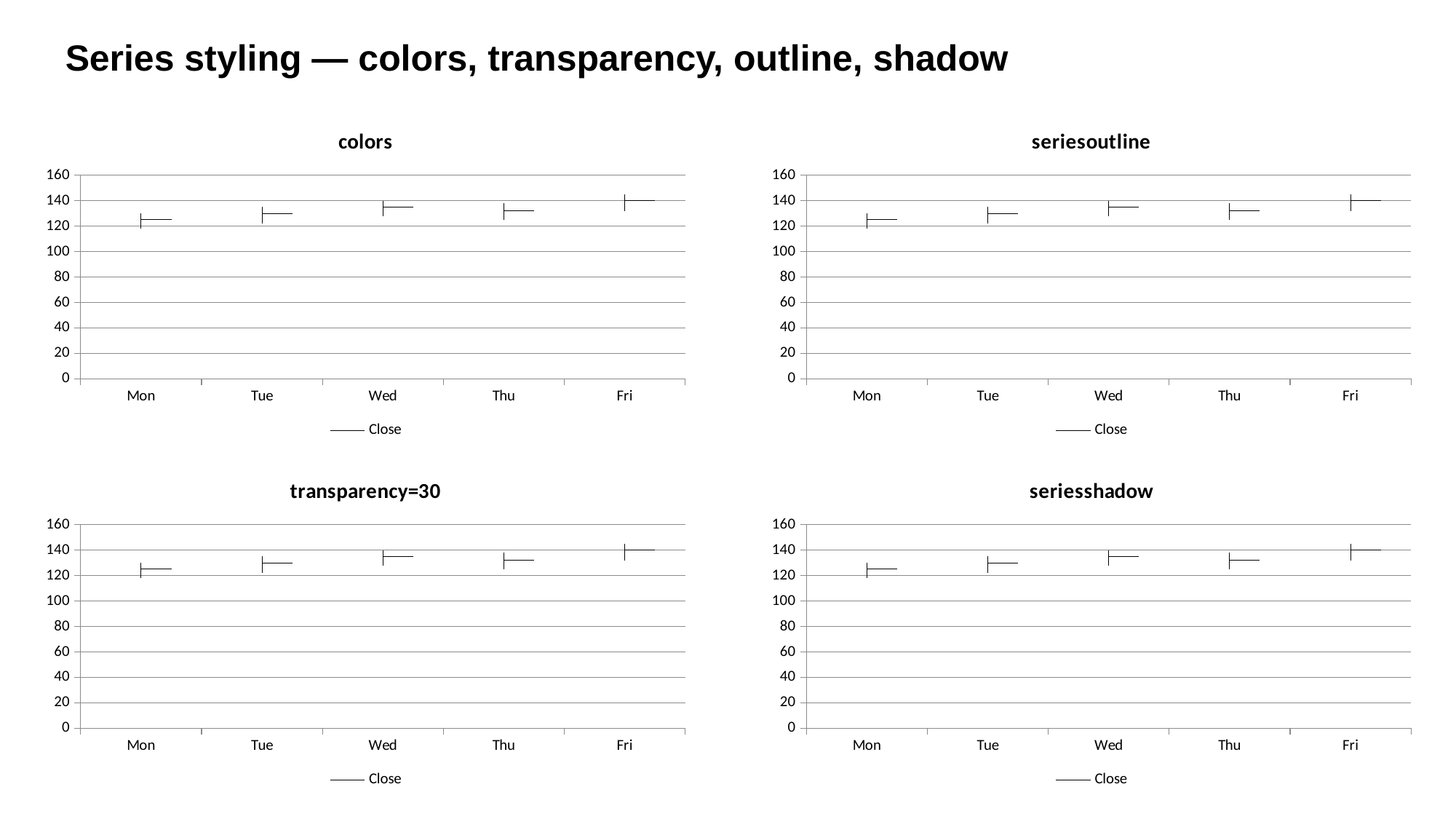

Series styling — colors, transparency, outline, shadow

[unsupported chart]

[unsupported chart]

[unsupported chart]

[unsupported chart]